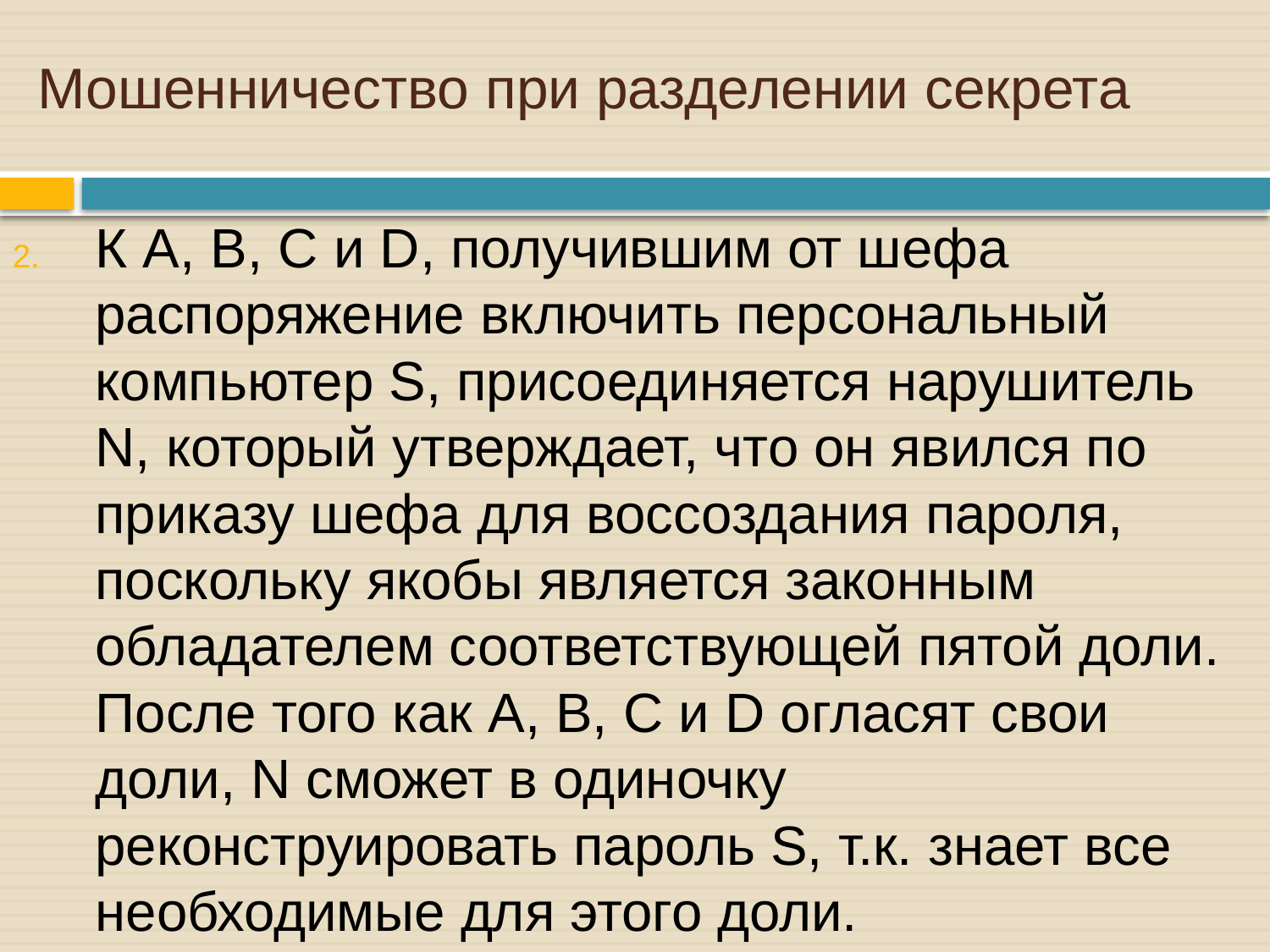

# Мошенничество при разделении секрета
К A, B, C и D, получившим от шефа распоряжение включить персональный компьютер S, присоединяется нарушитель N, который утверждает, что он явился по приказу шефа для воссоздания пароля, поскольку якобы является законным обладателем соответствующей пятой доли. После того как A, B, C и D огласят свои доли, N сможет в одиночку реконструировать пароль S, т.к. знает все необходимые для этого доли.